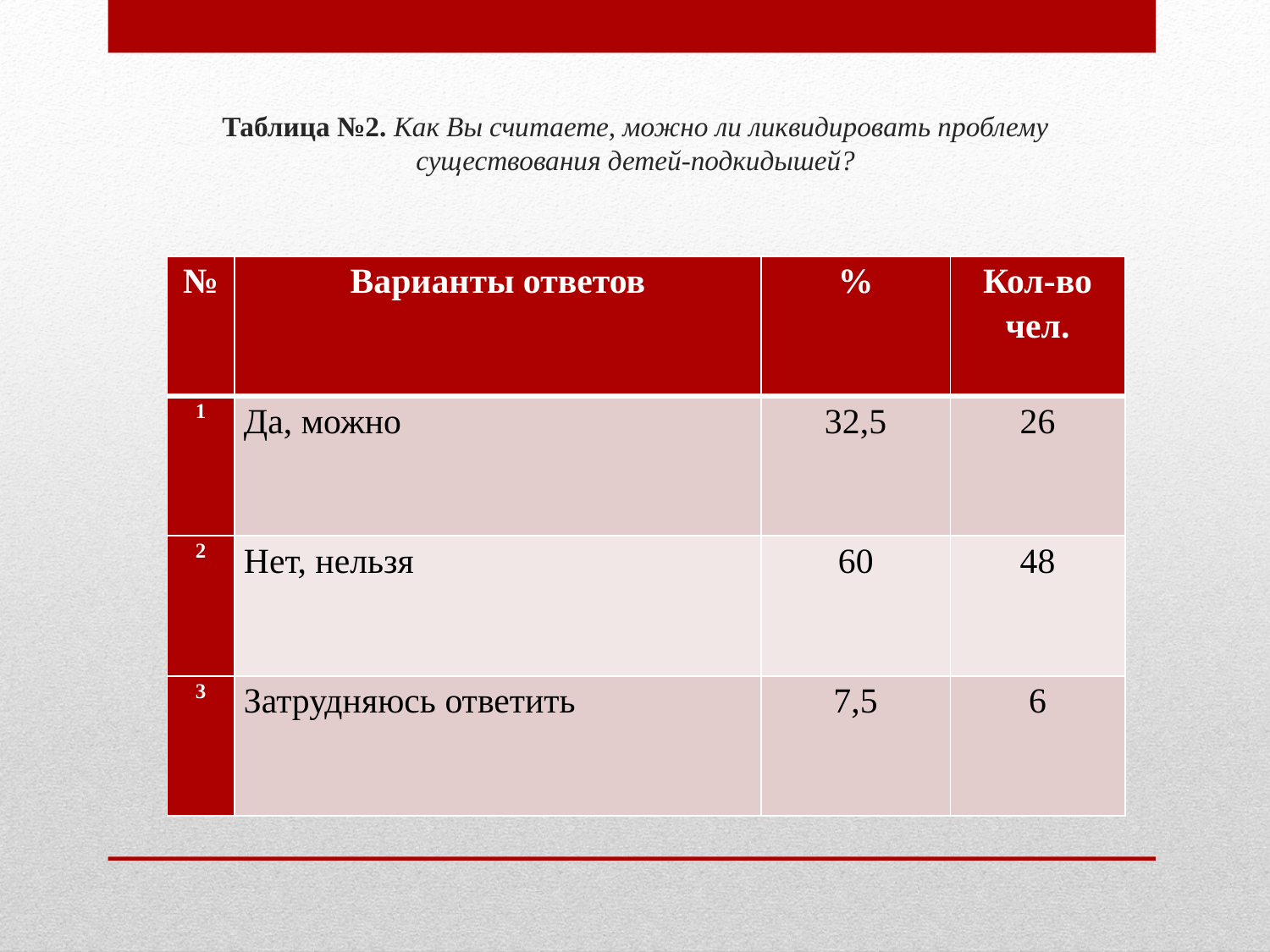

# Таблица №2. Как Вы считаете, можно ли ликвидировать проблему существования детей-подкидышей?
| № | Варианты ответов | % | Кол-во чел. |
| --- | --- | --- | --- |
| 1 | Да, можно | 32,5 | 26 |
| 2 | Нет, нельзя | 60 | 48 |
| 3 | Затрудняюсь ответить | 7,5 | 6 |